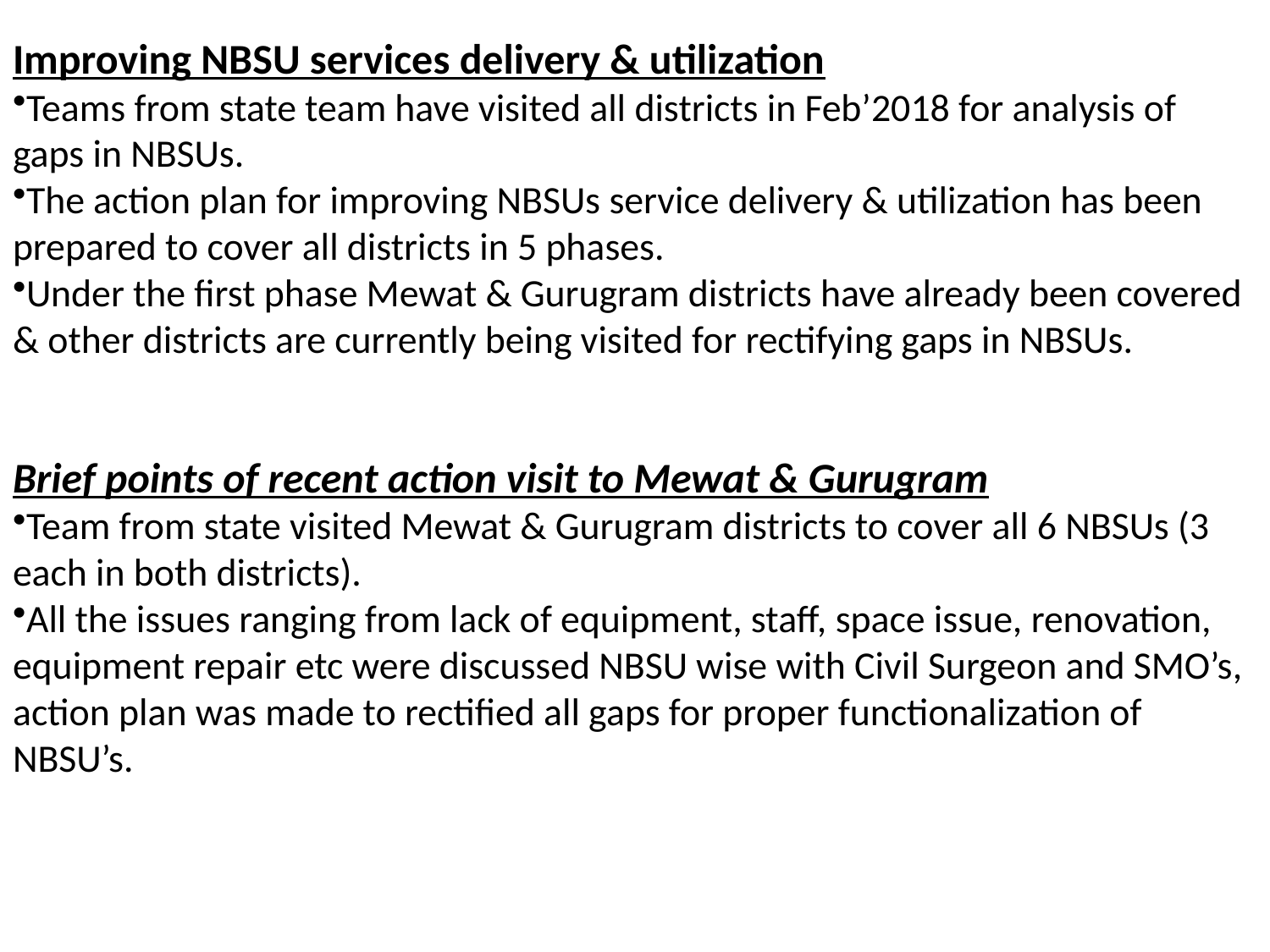

Improving NBSU services delivery & utilization
Teams from state team have visited all districts in Feb’2018 for analysis of gaps in NBSUs.
The action plan for improving NBSUs service delivery & utilization has been prepared to cover all districts in 5 phases.
Under the first phase Mewat & Gurugram districts have already been covered & other districts are currently being visited for rectifying gaps in NBSUs.

Brief points of recent action visit to Mewat & Gurugram
Team from state visited Mewat & Gurugram districts to cover all 6 NBSUs (3 each in both districts).
All the issues ranging from lack of equipment, staff, space issue, renovation, equipment repair etc were discussed NBSU wise with Civil Surgeon and SMO’s, action plan was made to rectified all gaps for proper functionalization of NBSU’s.